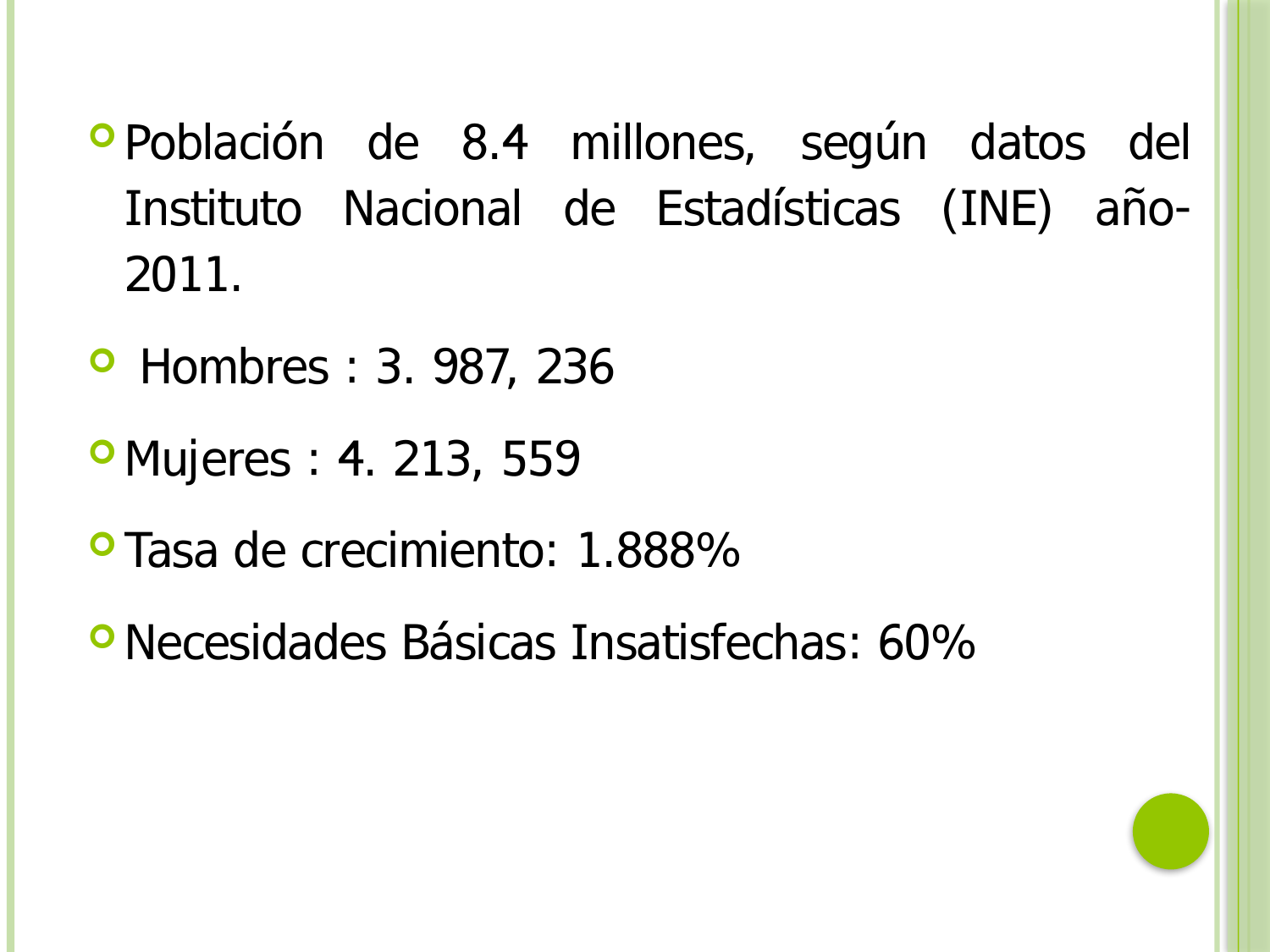

Población de 8.4 millones, según datos del Instituto Nacional de Estadísticas (INE) año- 2011.
 Hombres : 3. 987, 236
Mujeres : 4. 213, 559
Tasa de crecimiento: 1.888%
Necesidades Básicas Insatisfechas: 60%